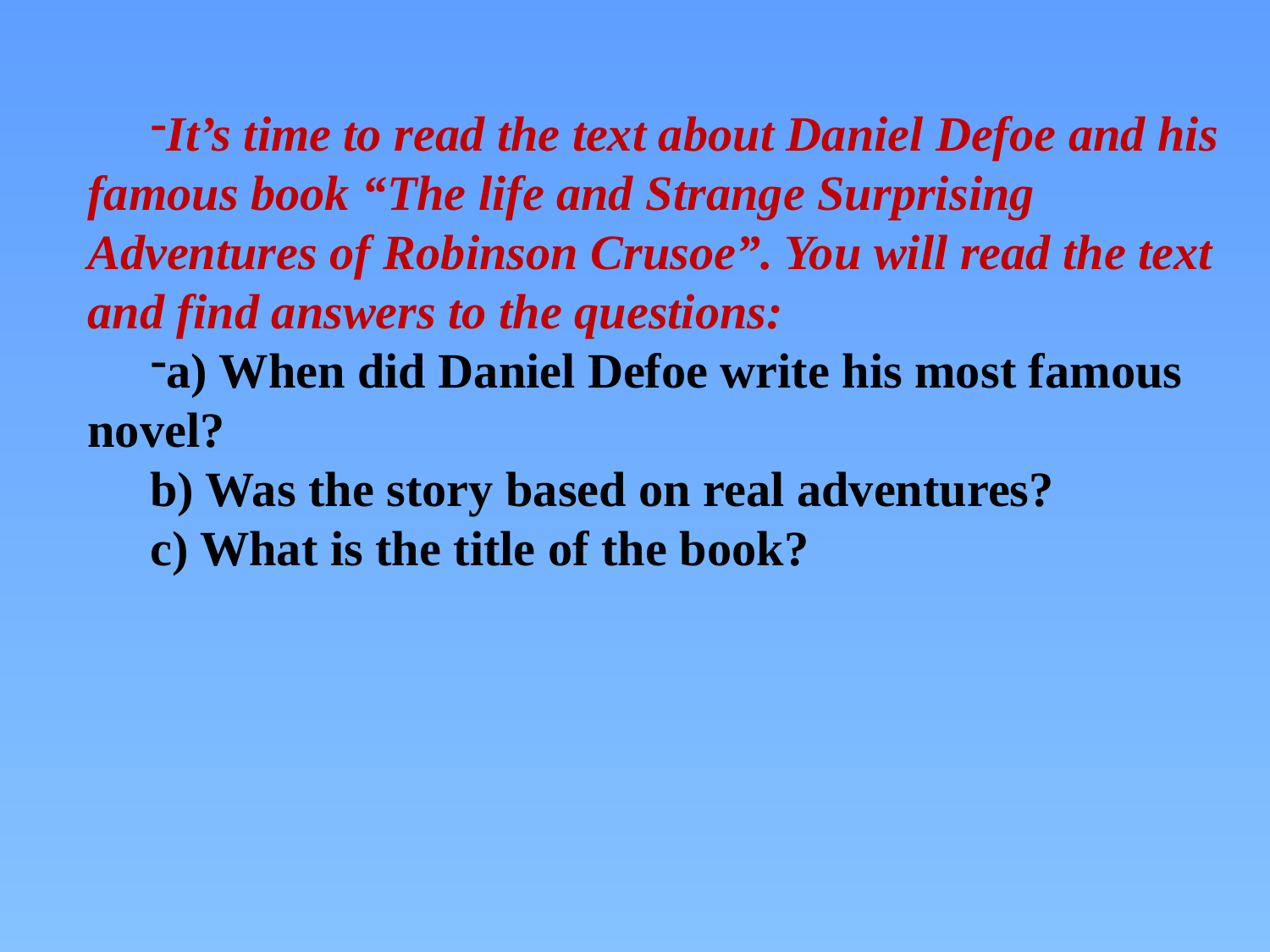

It’s time to read the text about Daniel Defoe and his famous book “The life and Strange Surprising Adventures of Robinson Crusoe”. You will read the text  and find answers to the questions:
a) When did Daniel Defoe write his most famous      novel?
b) Was the story based on real adventures?
c) What is the title of the book?